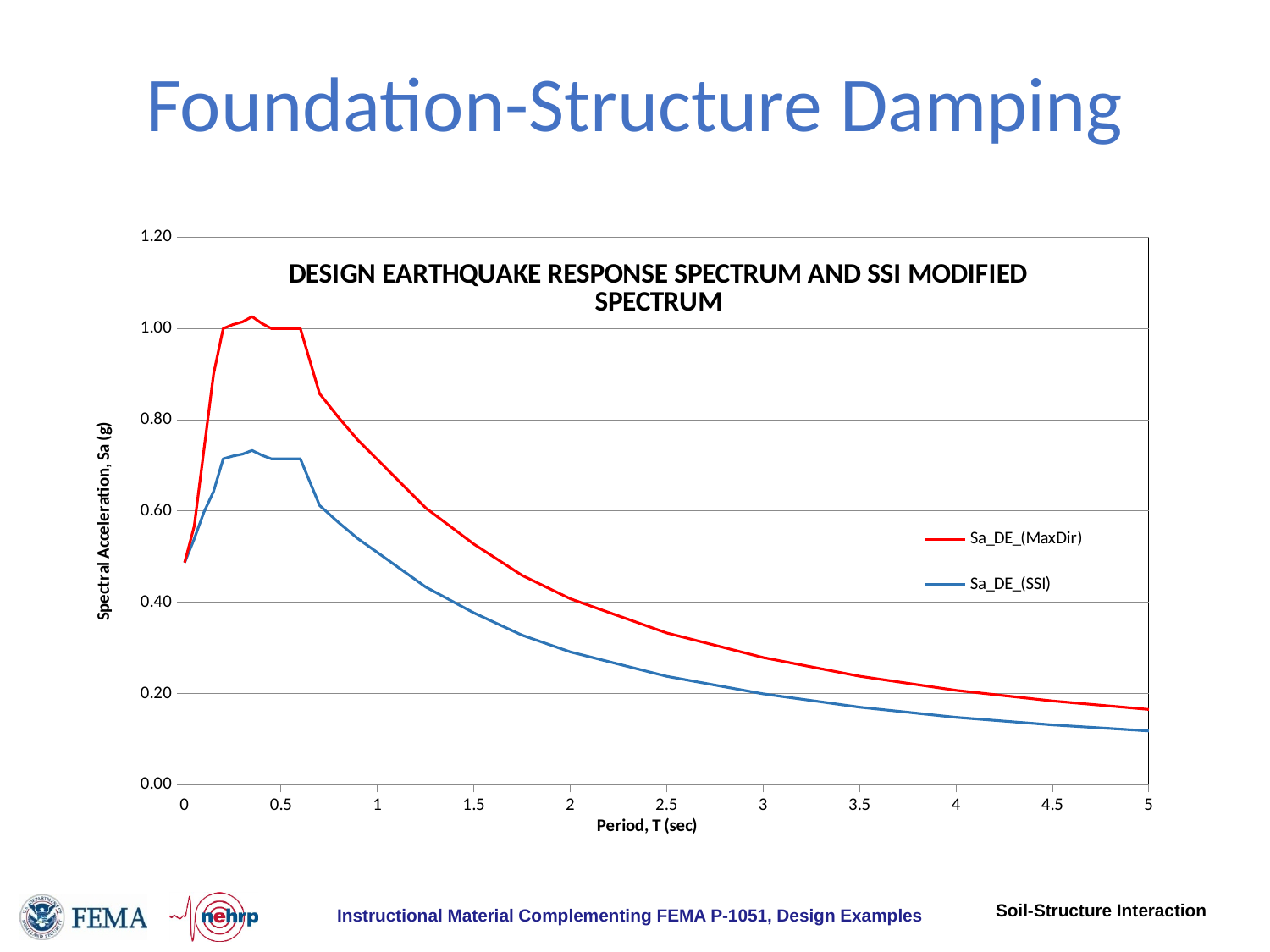

# Foundation-Structure Damping

### Chart: DESIGN EARTHQUAKE RESPONSE SPECTRUM AND SSI MODIFIED SPECTRUM

| Category | Sa_DE_(MaxDir) | Sa_DE_(SSI) |
|---|---|---|
Soil-Structure Interaction